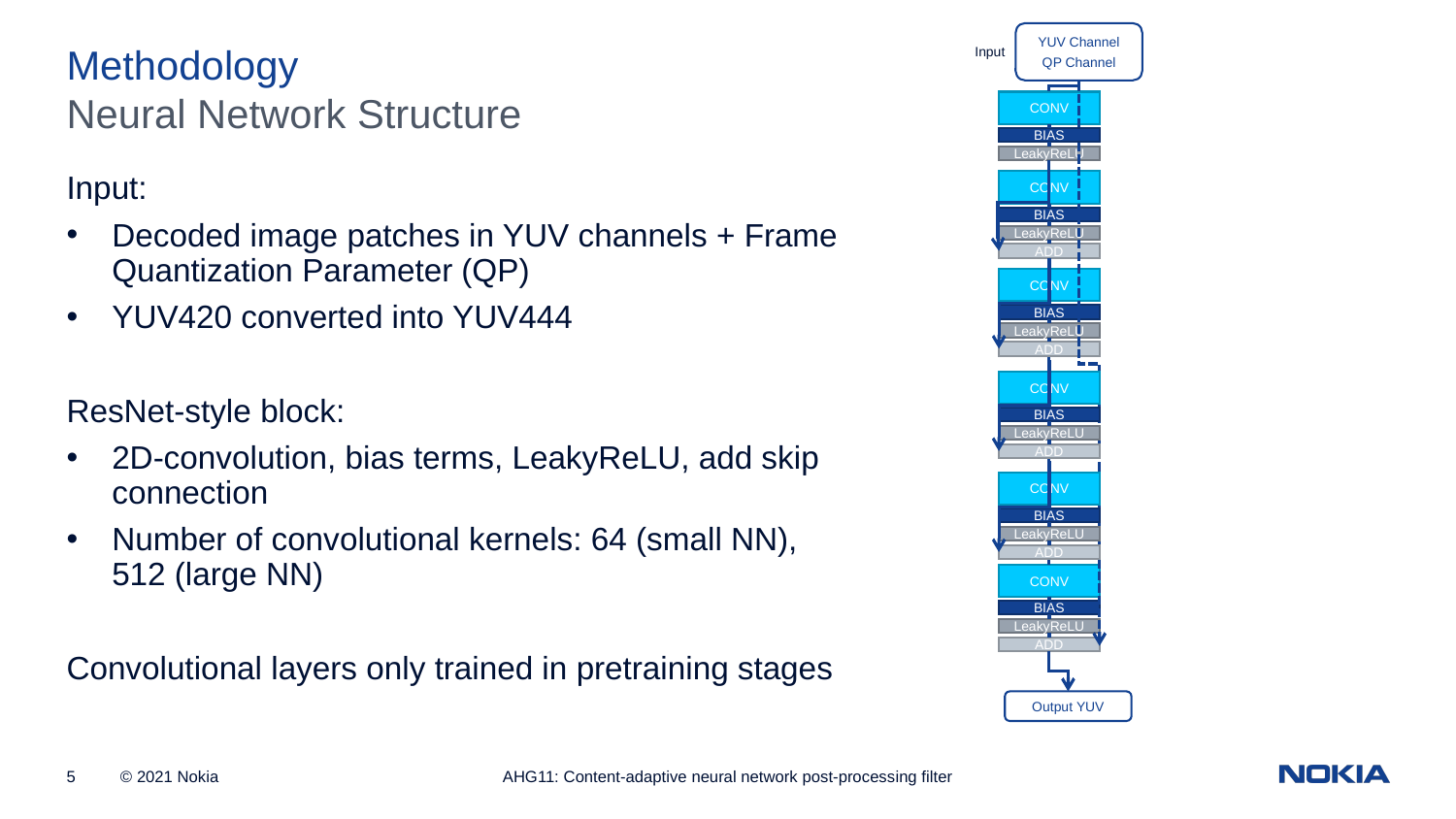

YUV Channel
QP Channel
Input
CONV
BIAS
LeakyReLU
CONV
BIAS
LeakyReLU
ADD
CONV
BIAS
LeakyReLU
ADD
CONV
BIAS
LeakyReLU
ADD
CONV
BIAS
LeakyReLU
ADD
CONV
BIAS
LeakyReLU
ADD
Output YUV
Methodology
Neural Network Structure
Input:
Decoded image patches in YUV channels + Frame Quantization Parameter (QP)
YUV420 converted into YUV444

ResNet-style block:
2D-convolution, bias terms, LeakyReLU, add skip connection
Number of convolutional kernels: 64 (small NN), 512 (large NN)

Convolutional layers only trained in pretraining stages

AHG11: Content-adaptive neural network post-processing filter